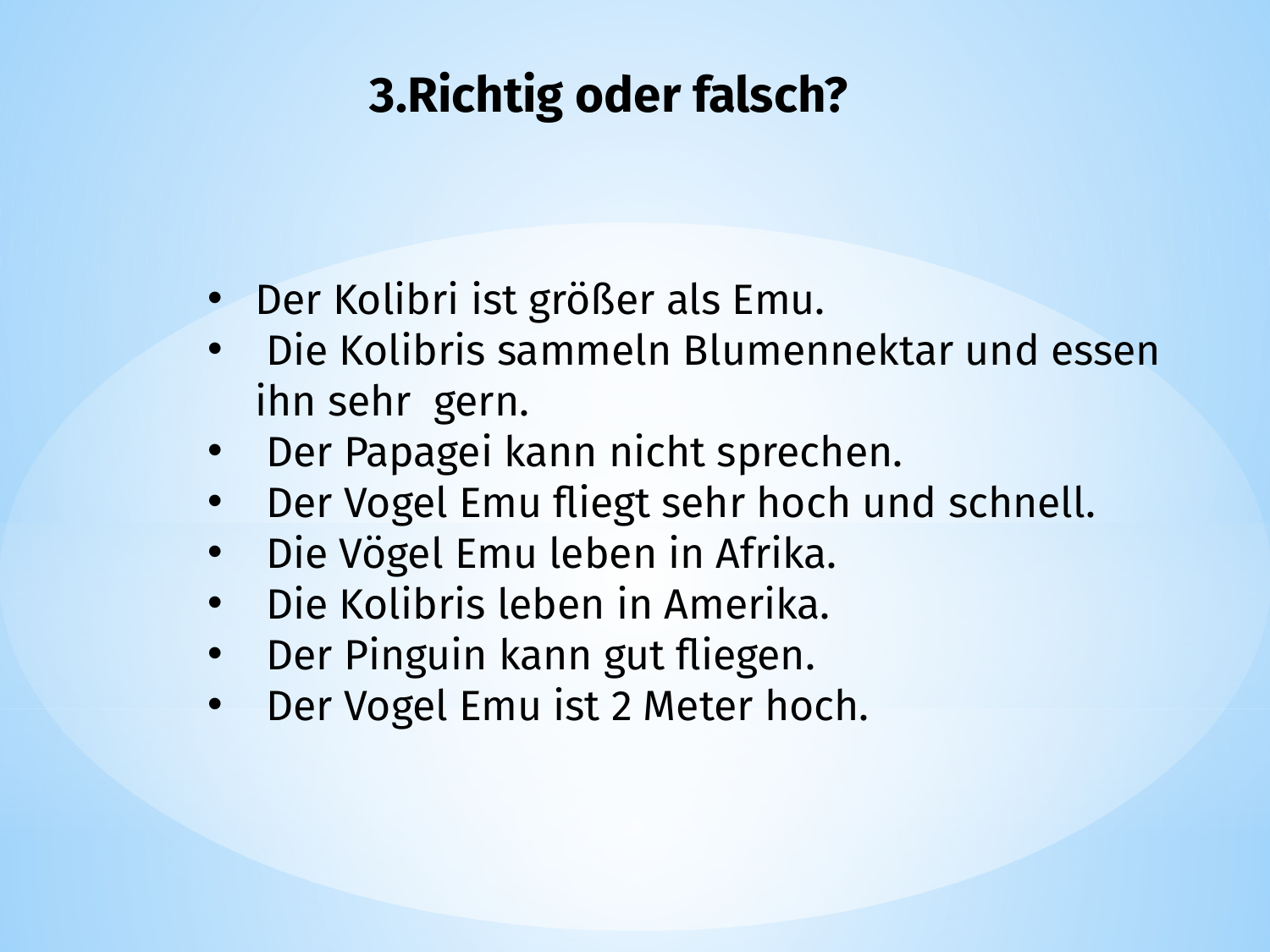

3.Richtig oder falsch?
Der Kolibri ist größer als Emu.
 Die Kolibris sammeln Blumennektar und essen ihn sehr  gern.
 Der Papagei kann nicht sprechen.
 Der Vogel Emu fliegt sehr hoch und schnell.
 Die Vögel Emu leben in Afrika.
 Die Kolibris leben in Amerika.
 Der Pinguin kann gut fliegen.
 Der Vogel Emu ist 2 Meter hoch.